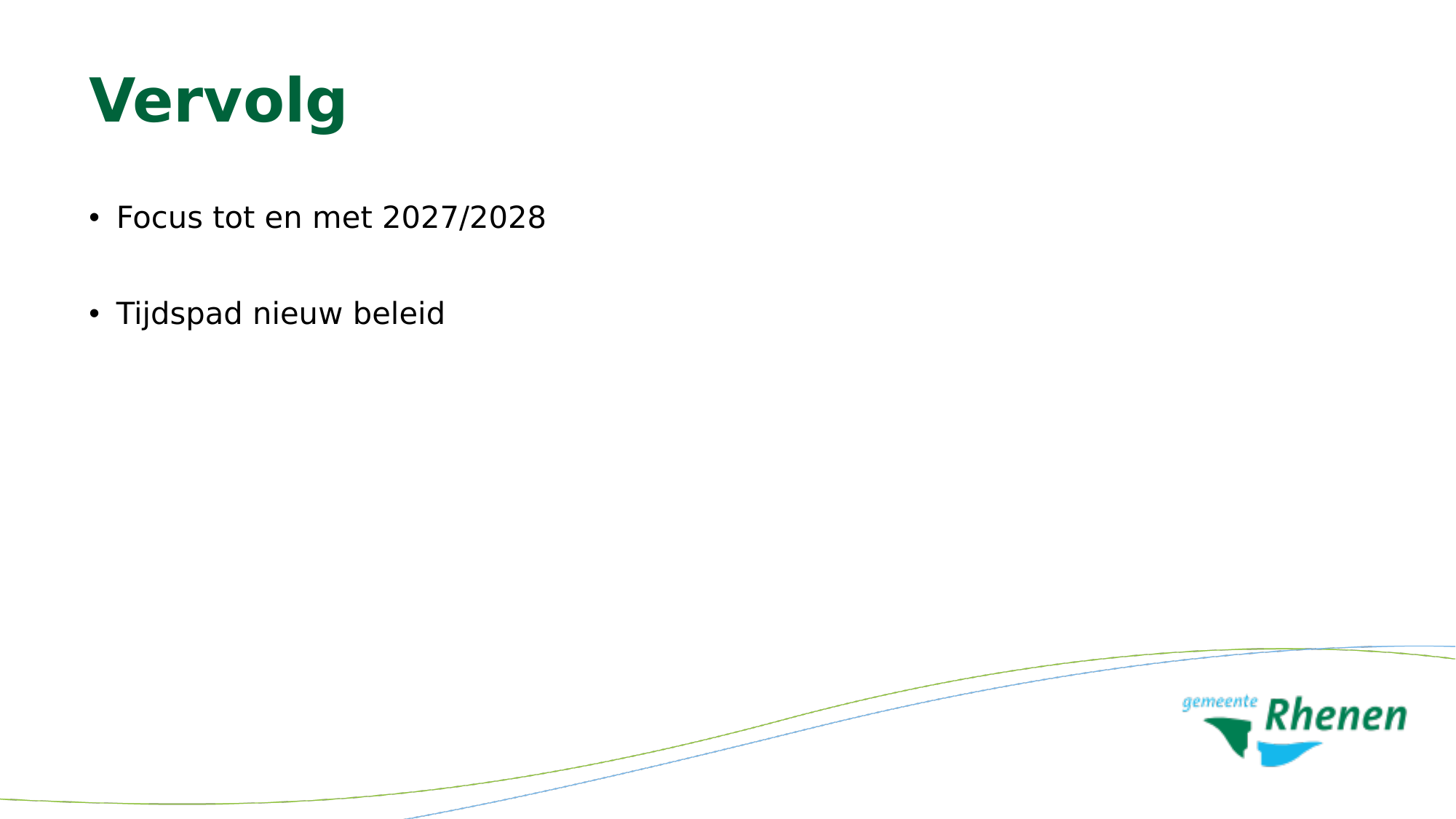

# Vervolg
Focus tot en met 2027/2028

Tijdspad nieuw beleid